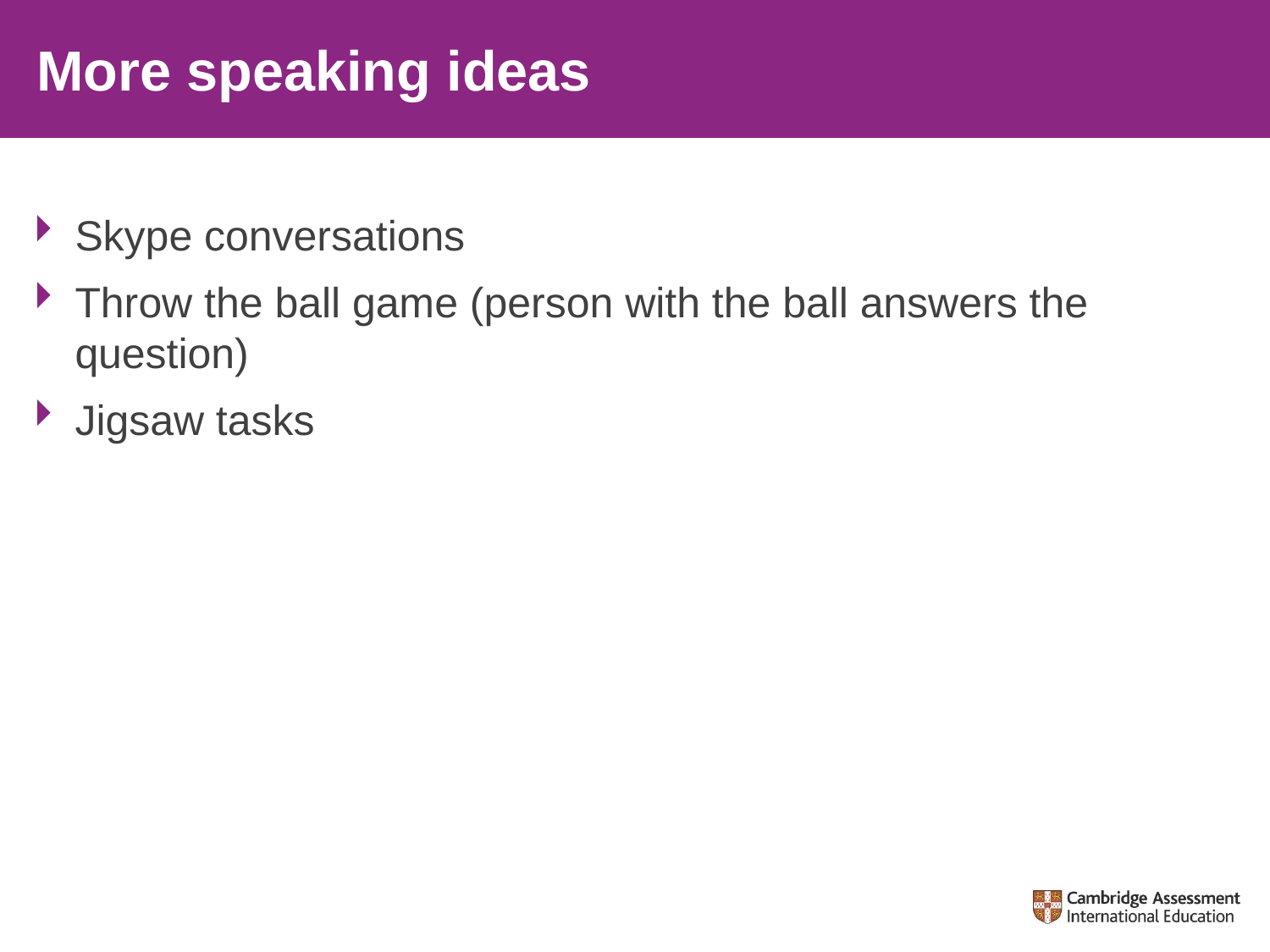

# More speaking ideas
Skype conversations
Throw the ball game (person with the ball answers the question)
Jigsaw tasks